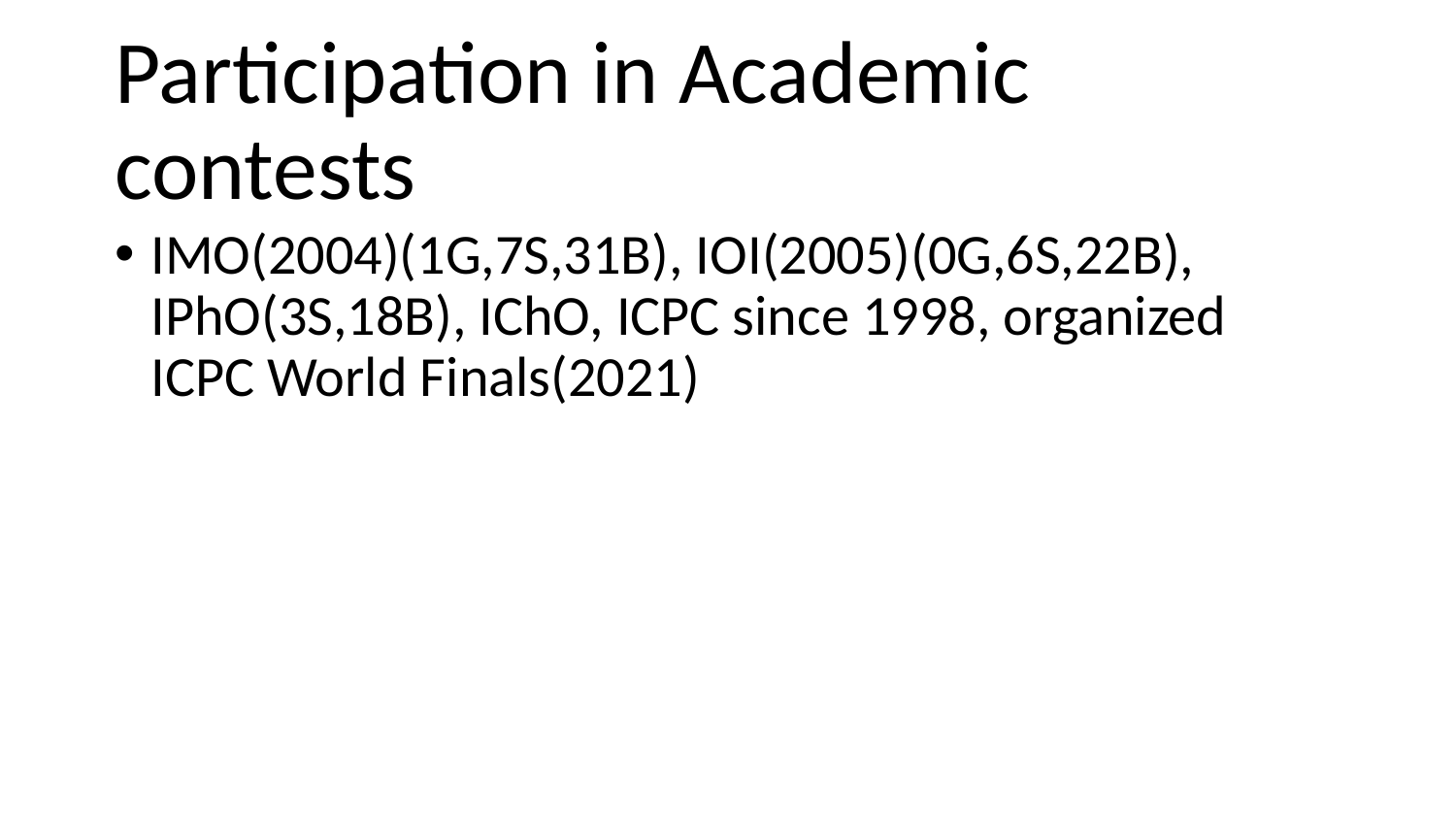

# Participation in Academic contests
IMO(2004)(1G,7S,31B), IOI(2005)(0G,6S,22B), IPhO(3S,18B), IChO, ICPC since 1998, organized ICPC World Finals(2021)